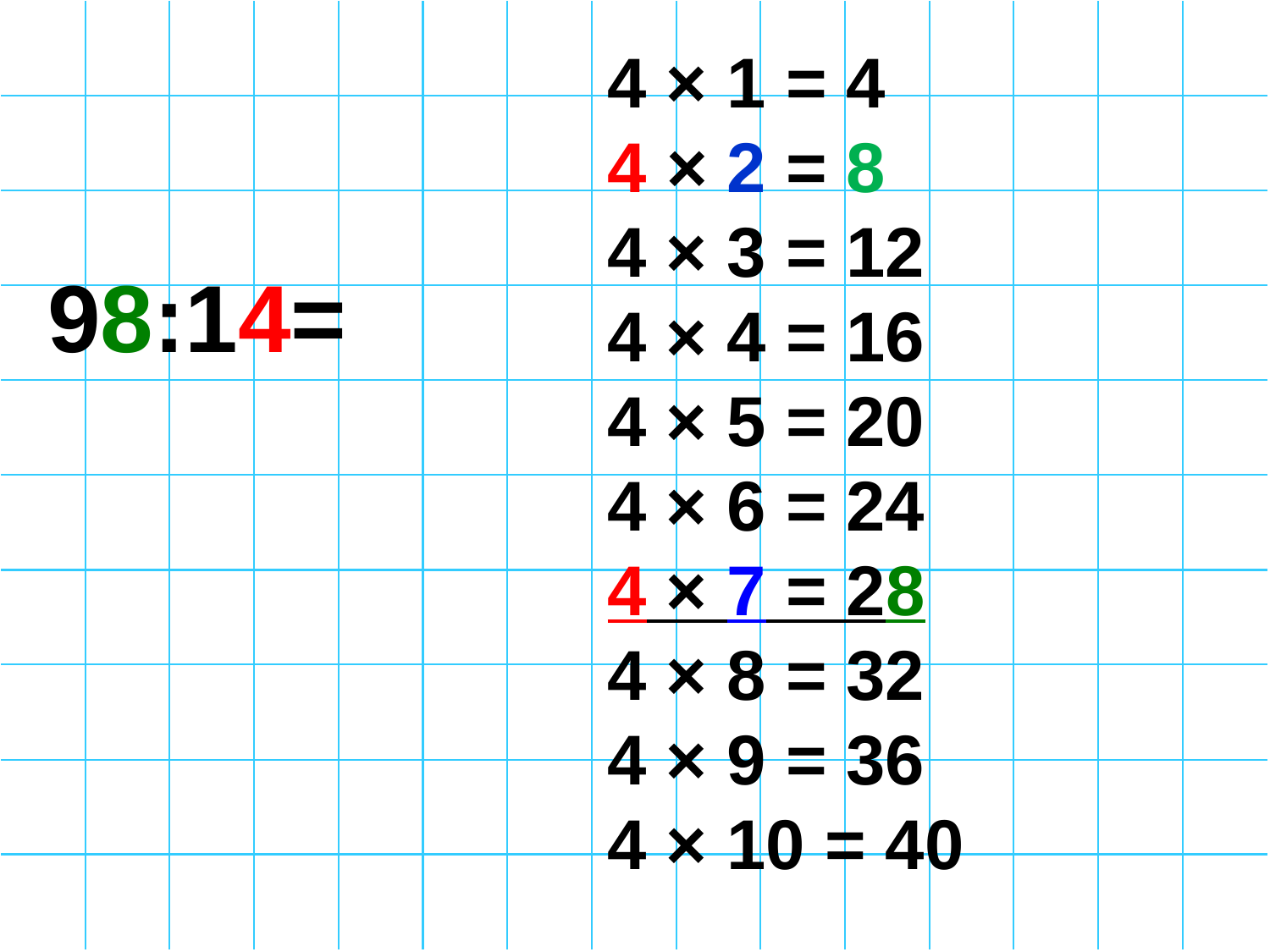

4 × 1 = 4
4 × 2 = 8
4 × 3 = 12
4 × 4 = 16
4 × 5 = 20
4 × 6 = 24
4 × 7 = 28
4 × 8 = 32
4 × 9 = 36
4 × 10 = 40
98:14=